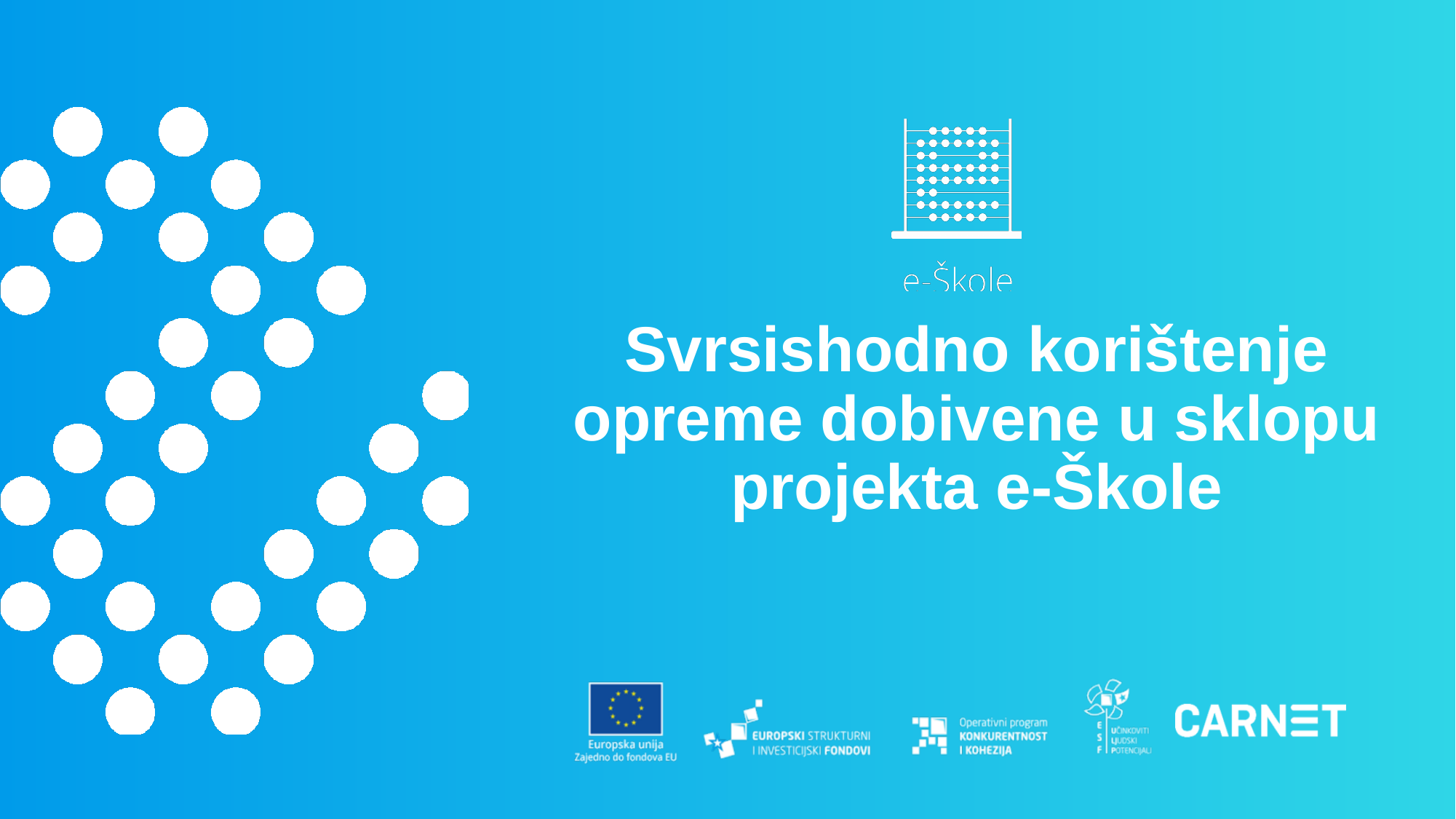

# Svrsishodno korištenje opreme dobivene u sklopu projekta e-Škole